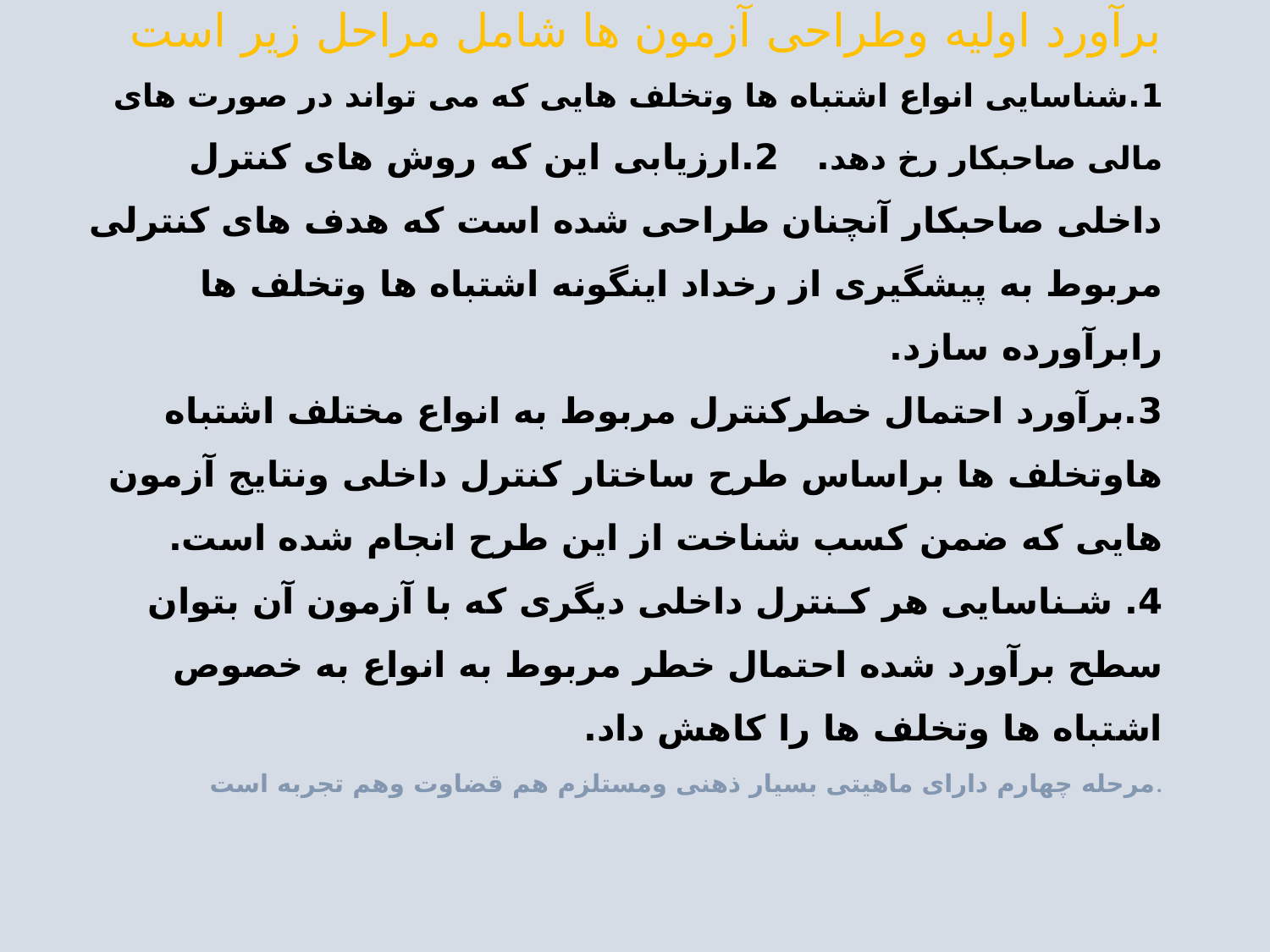

# برآورد اولیه وطراحی آزمون ها شامل مراحل زیر است 1.شناسایی انواع اشتباه ها وتخلف هایی که می تواند در صورت های مالی صاحبکار رخ دهد.   2.ارزیابی این که روش های کنترل داخلی صاحبکار آنچنان طراحی شده است که هدف های کنترلی مربوط به پیشگیری از رخداد اینگونه اشتباه ها وتخلف ها رابرآورده سازد. 3.برآورد احتمال خطرکنترل مربوط به انواع مختلف اشتباه هاوتخلف ها براساس طرح ساختار کنترل داخلی ونتایج آزمون هایی که ضمن کسب شناخت از این طرح انجام شده است. 4. شـناسایی هر کـنترل داخلی دیگری که با آزمون آن بتوان سطح برآورد شده احتمال خطر مربوط به انواع به خصوص اشتباه ها وتخلف ها را کاهش داد. مرحله چهارم دارای ماهیتی بسیار ذهنی ومستلزم هم قضاوت وهم تجربه است.